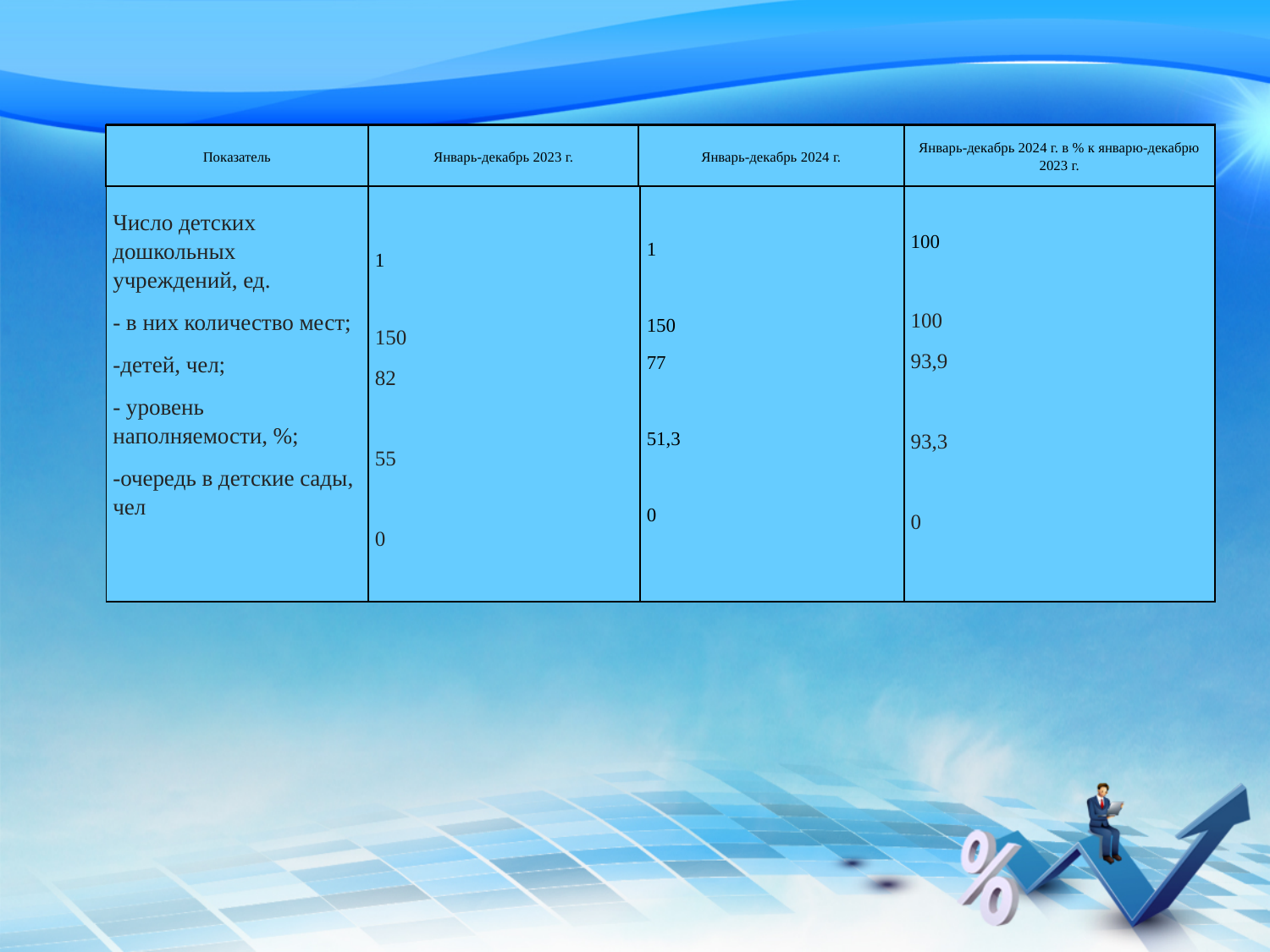

| Число детских дошкольных учреждений, ед. - в них количество мест; -детей, чел; - уровень наполняемости, %; -очередь в детские сады, чел | 1 150 82 55 0 | 1 150 77 51,3 0 | 100 100 93,9 93,3 0 |
| --- | --- | --- | --- |
| Показатель | Январь-декабрь 2023 г. | Январь-декабрь 2024 г. | Январь-декабрь 2024 г. в % к январю-декабрю 2023 г. |
| --- | --- | --- | --- |